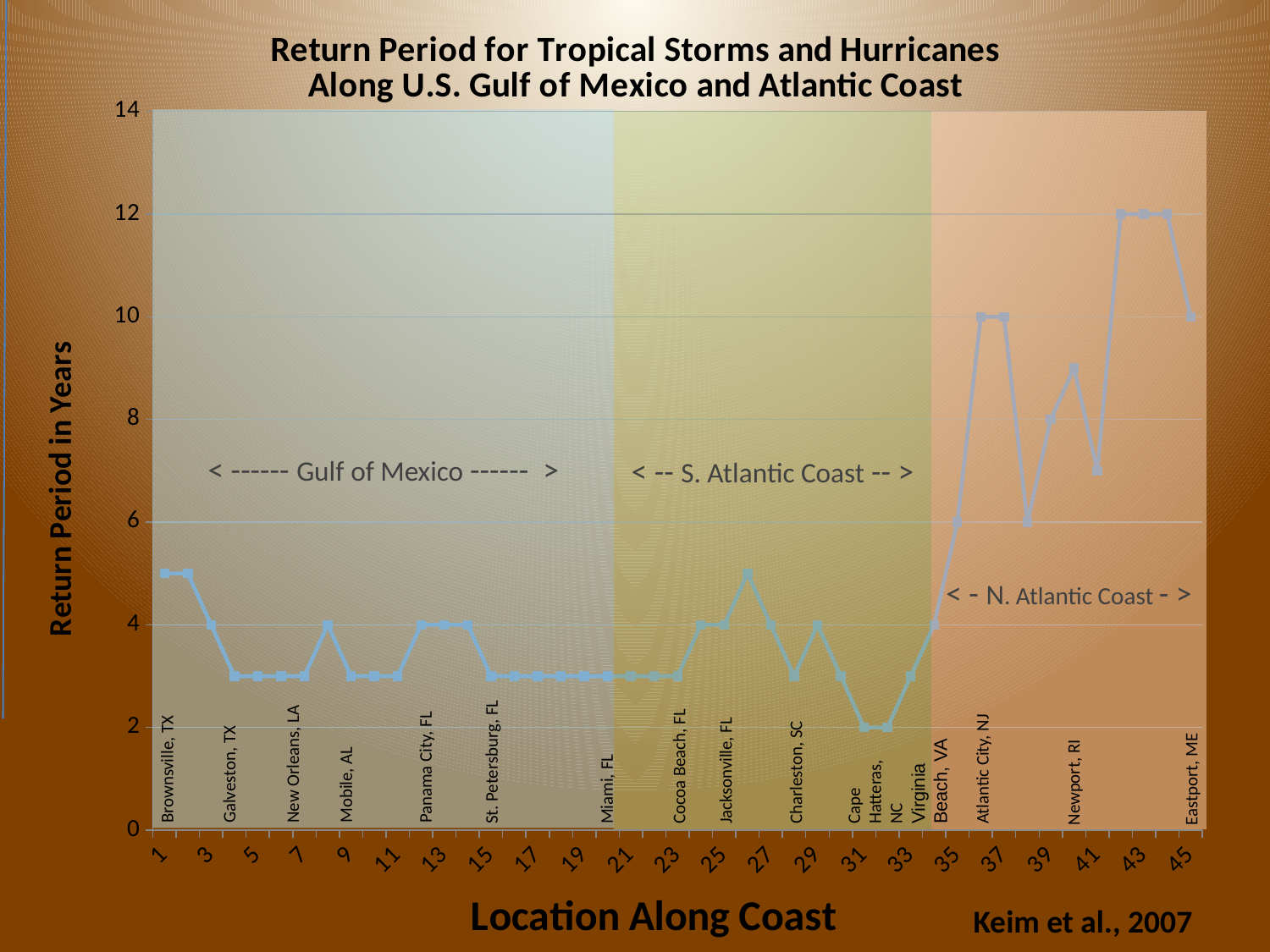

### Chart: Return Period for Tropical Storms and Hurricanes
Along U.S. Gulf of Mexico and Atlantic Coast

| Category |  |
|---|---|
< ------ Gulf of Mexico ------  >
< -- S. Atlantic Coast -- >

< - N. Atlantic Coast - >

Cape
Hatteras,
NC
Virginia
Beach, VA
Galveston, TX
New Orleans, LA
Mobile, AL
Brownsville, TX
Panama City, FL
Cocoa Beach, FL
St. Petersburg, FL
Miami, FL
Jacksonville, FL
Charleston, SC
Atlantic City, NJ
Newport, RI
Eastport, ME
Keim et al., 2007